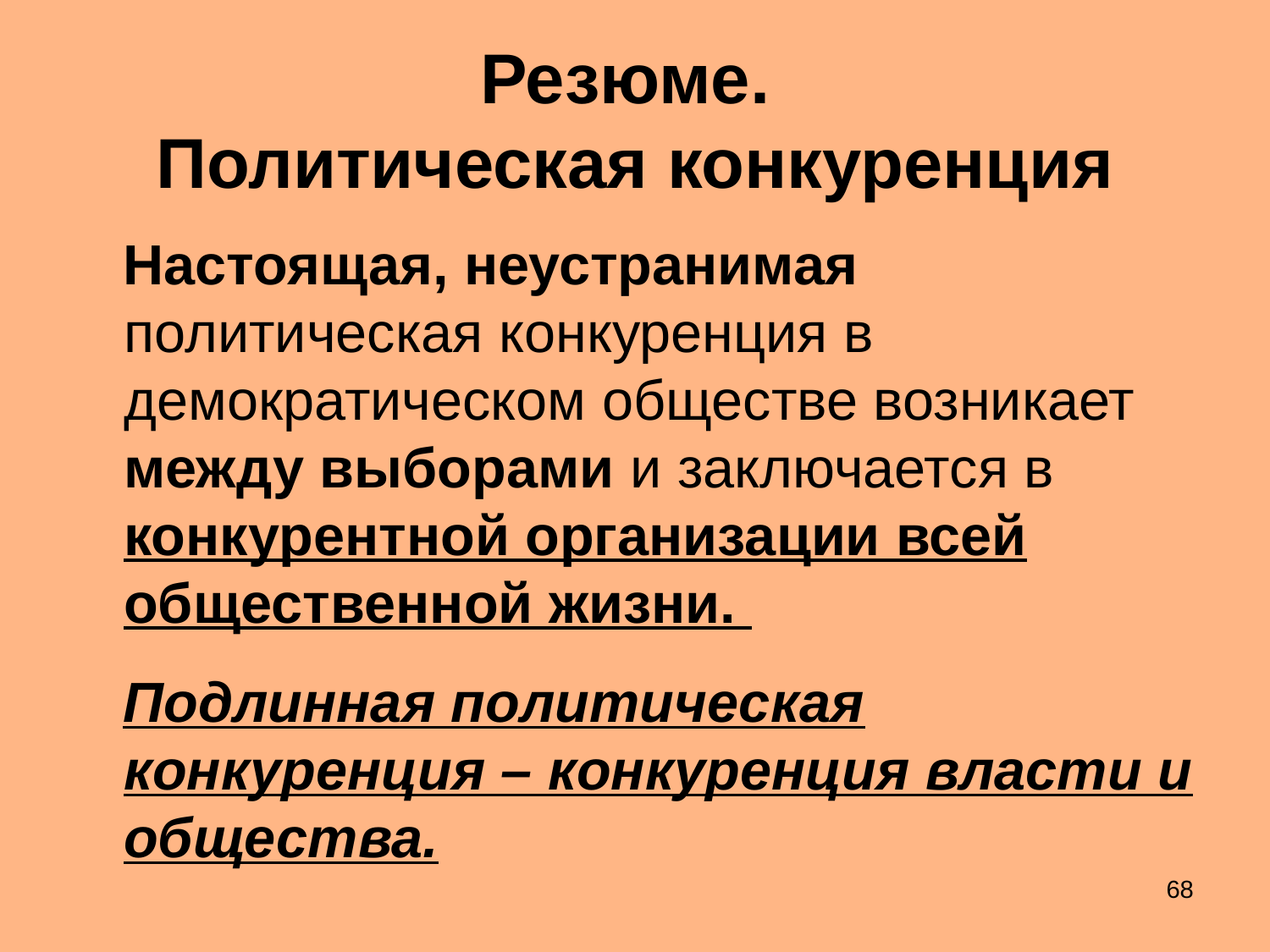

# Резюме. Политическая конкуренция
   Настоящая, неустранимая политическая конкуренция в демократическом обществе возникает между выборами и заключается в конкурентной организации всей общественной жизни.
   Подлинная политическая конкуренция – конкуренция власти и общества.
68